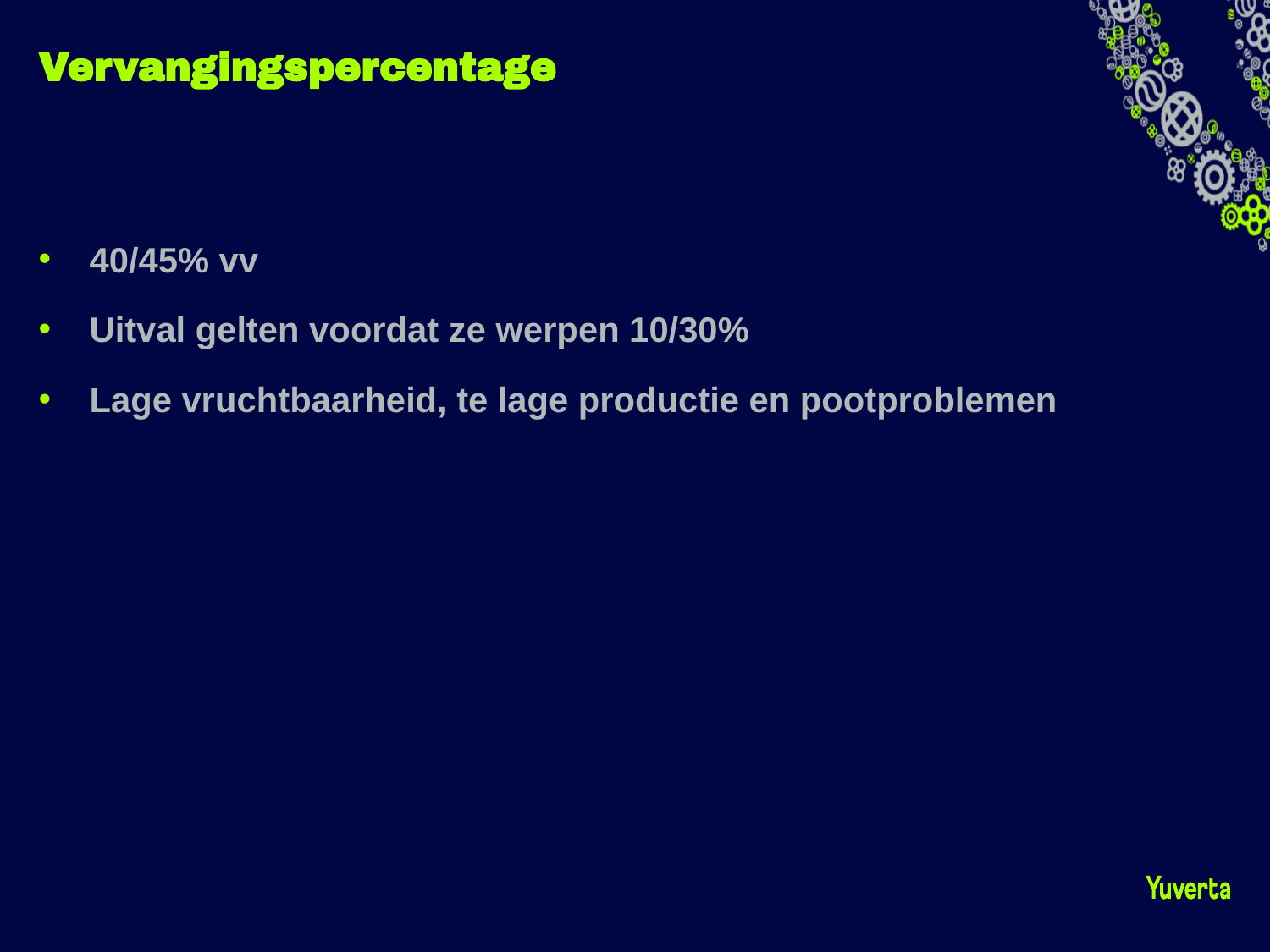

# Vervangingspercentage
40/45% vv
Uitval gelten voordat ze werpen 10/30%
Lage vruchtbaarheid, te lage productie en pootproblemen